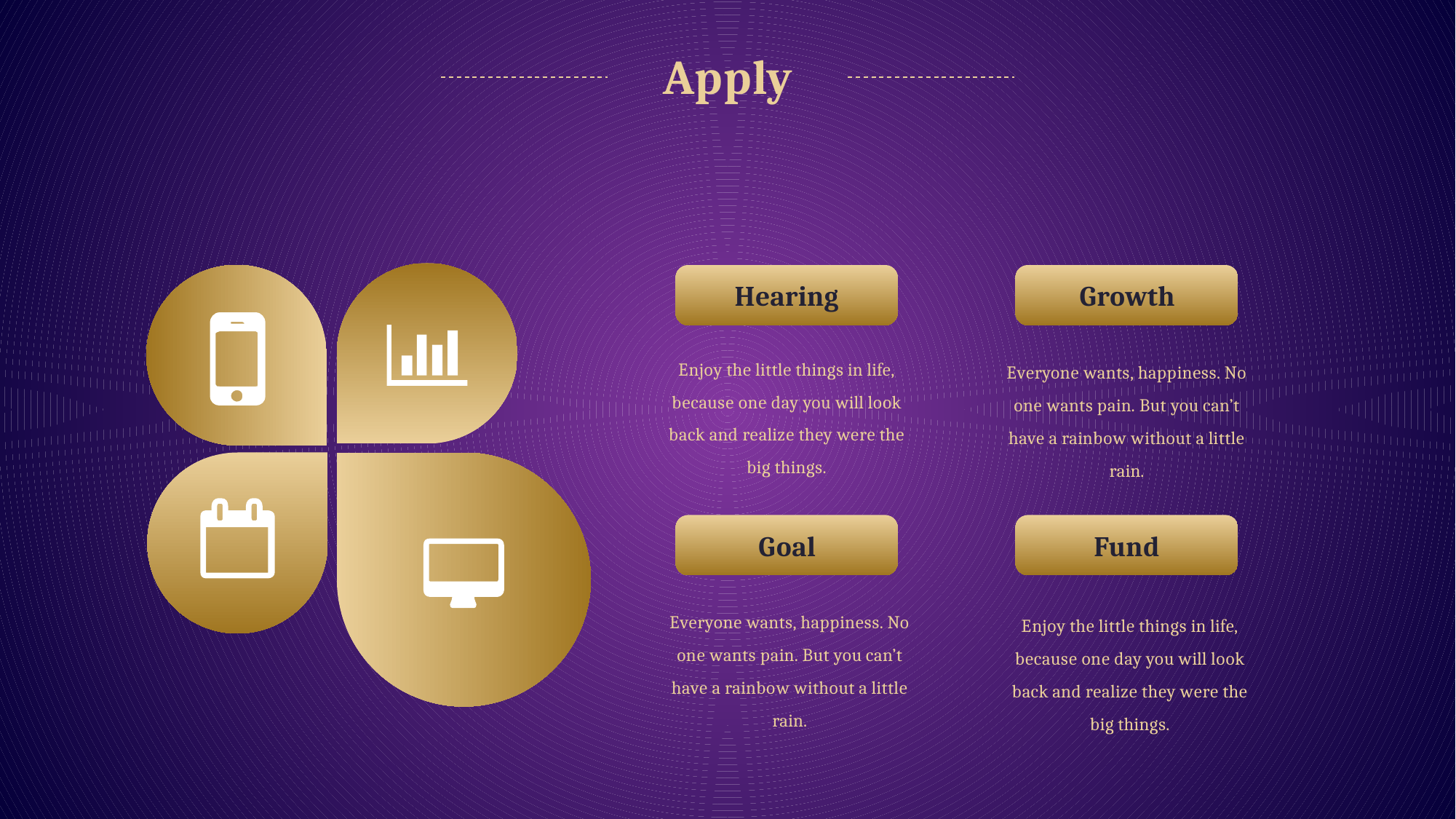

Apply

Hearing
Growth
Enjoy the little things in life, because one day you will look back and realize they were the big things.
Everyone wants, happiness. No one wants pain. But you can’t have a rainbow without a little rain.

Goal
Fund
Everyone wants, happiness. No one wants pain. But you can’t have a rainbow without a little rain.
Enjoy the little things in life, because one day you will look back and realize they were the big things.